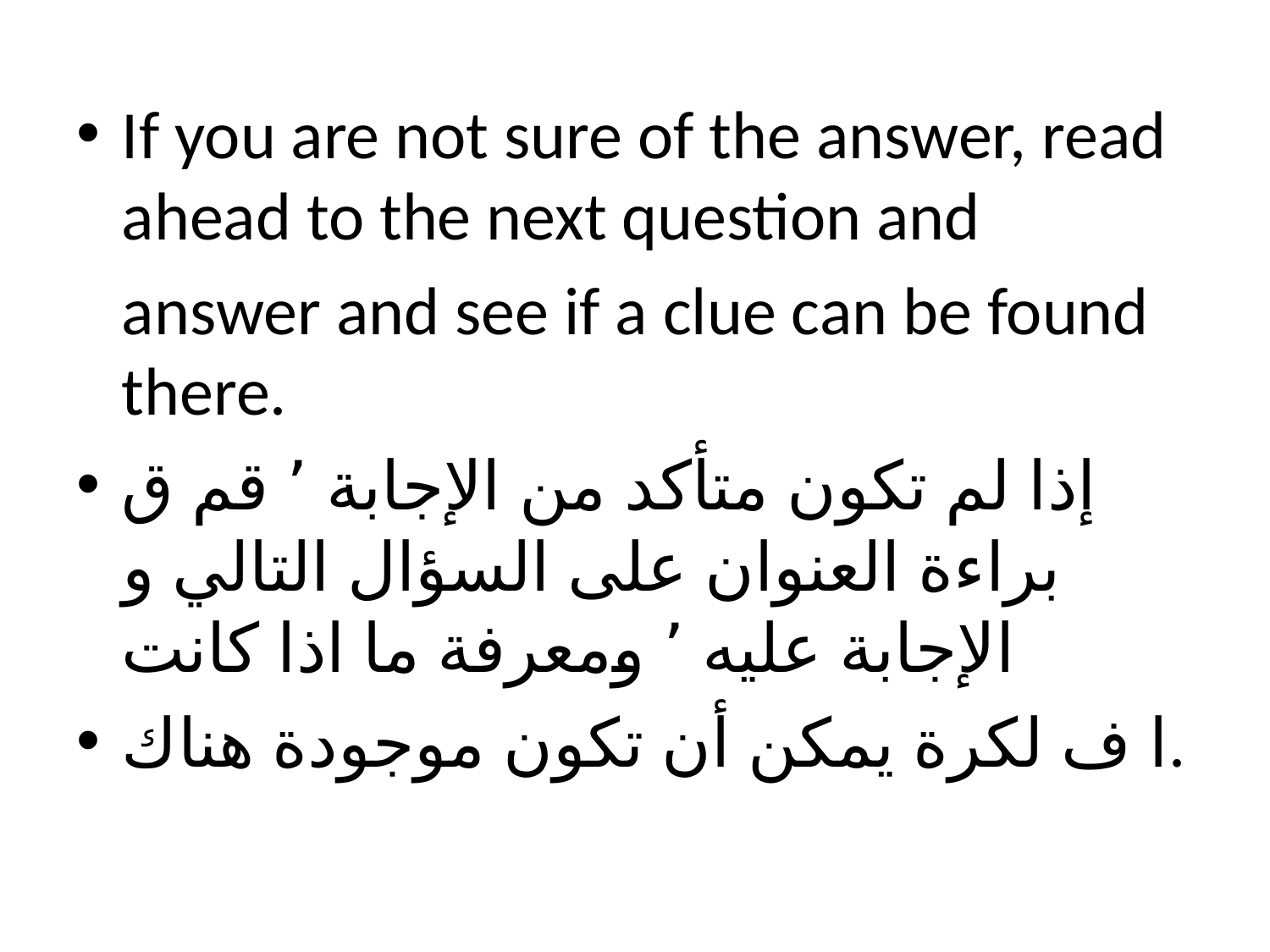

#
If you are not sure of the answer, read ahead to the next question and
	answer and see if a clue can be found there.
إذا لم تكون متأكد من الإجابة ٬ قم ق براءة العنوان على السؤال التالي و الإجابة عليه ٬ ومعرفة ما اذا كانت
ا ف لكرة يمكن أن تكون موجودة هناك.